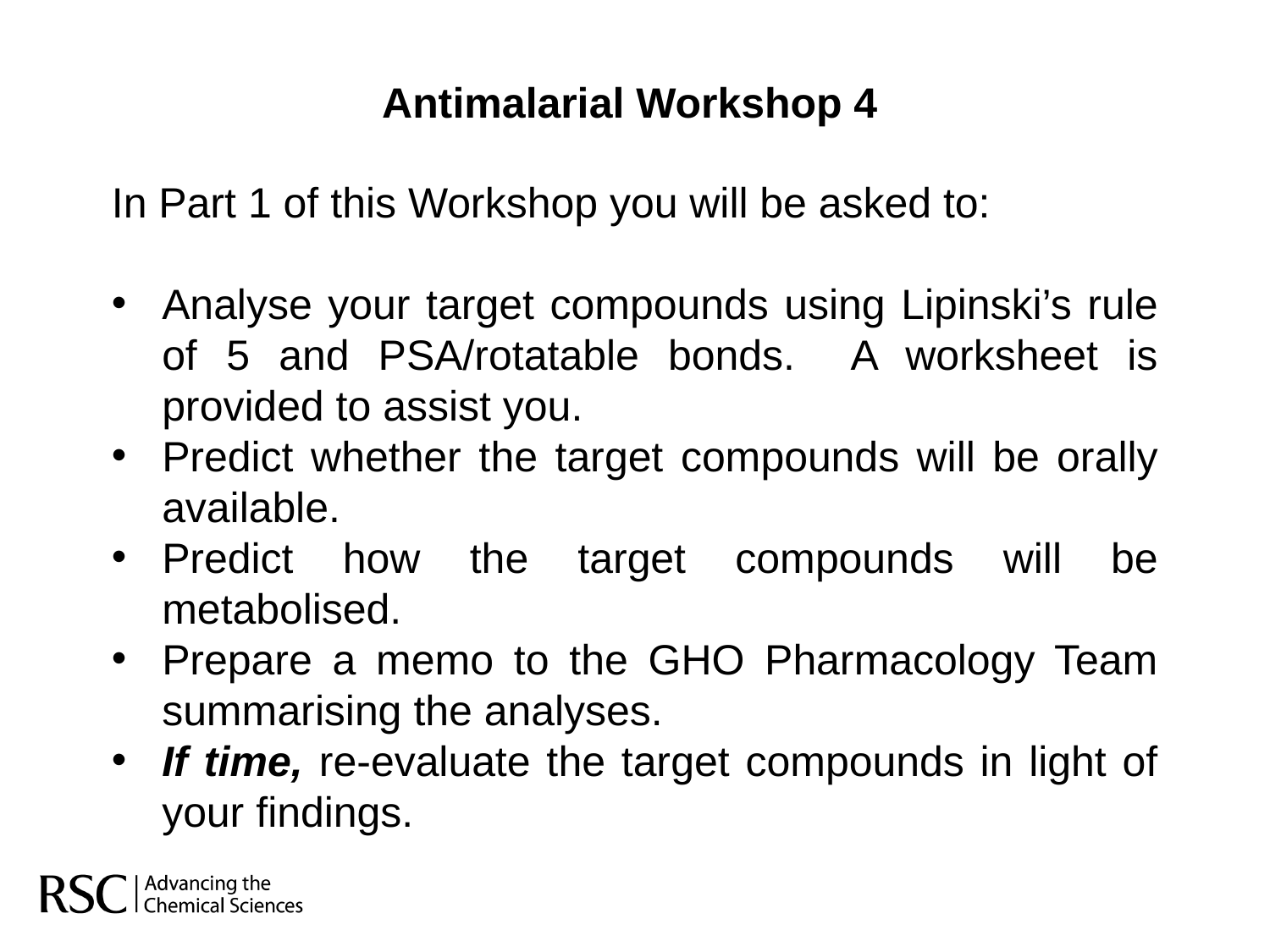

Antimalarial Workshop 4
In Part 1 of this Workshop you will be asked to:

Analyse your target compounds using Lipinski’s rule of 5 and PSA/rotatable bonds.  A worksheet is provided to assist you.
Predict whether the target compounds will be orally available.
Predict how the target compounds will be metabolised.
Prepare a memo to the GHO Pharmacology Team summarising the analyses.
If time, re-evaluate the target compounds in light of your findings.